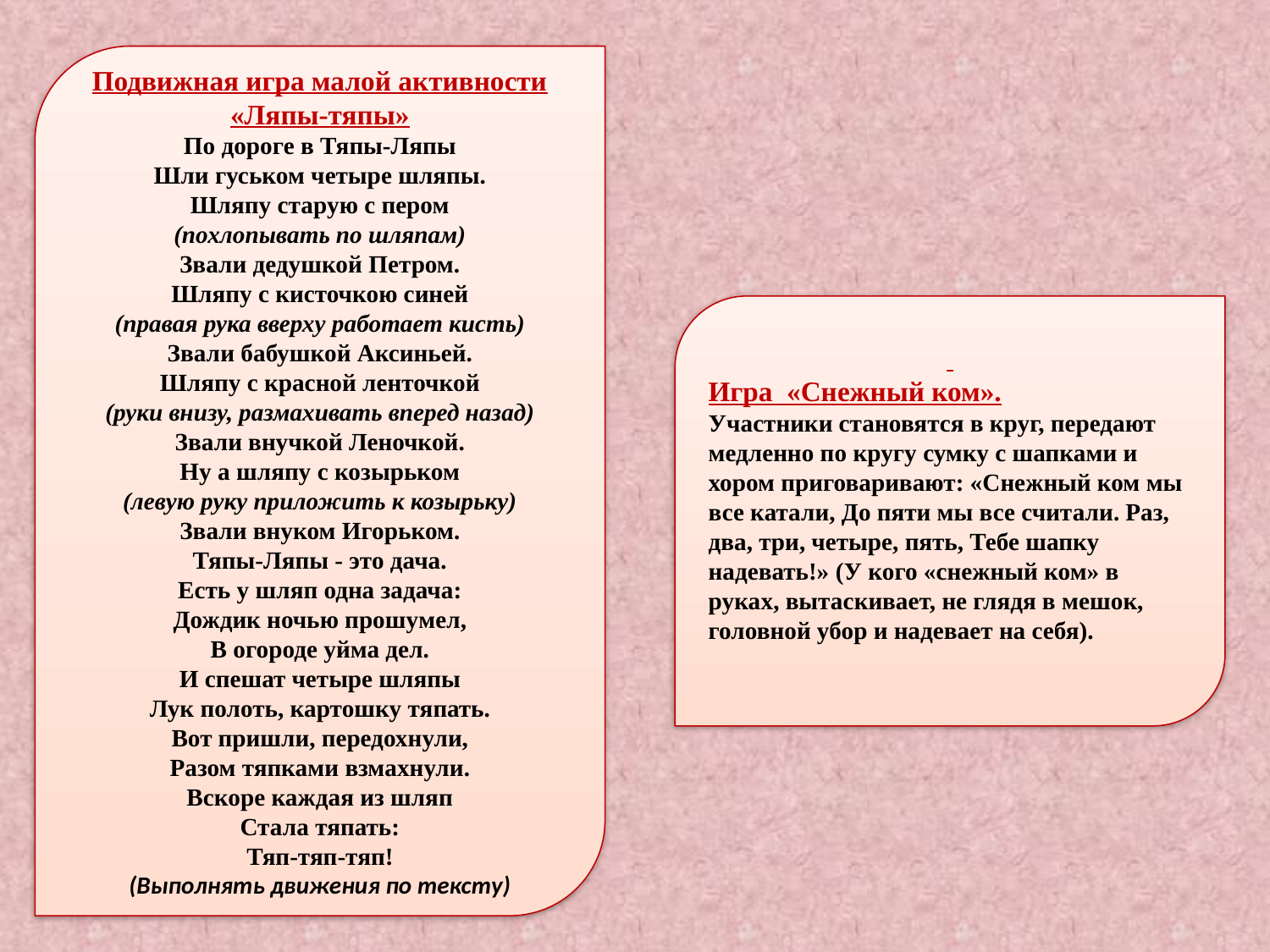

Подвижная игра малой активности
«Ляпы-тяпы»
По дороге в Тяпы-Ляпы
Шли гуськом четыре шляпы.
Шляпу старую с пером
(похлопывать по шляпам)
Звали дедушкой Петром.
Шляпу с кисточкою синей
(правая рука вверху работает кисть)
Звали бабушкой Аксиньей.
Шляпу с красной ленточкой
(руки внизу, размахивать вперед назад)
Звали внучкой Леночкой.
Ну а шляпу с козырьком
(левую руку приложить к козырьку)
Звали внуком Игорьком.
Тяпы-Ляпы - это дача.
Есть у шляп одна задача:
Дождик ночью прошyмел,
В огороде уйма дел.
И спешат четыре шляпы
Лук полоть, картошку тяпать.
Вот пришли, передохнули,
Разом тяпками взмахнули.
Вскоре каждая из шляп
Стала тяпать:
Тяп-тяп-тяп!
(Выполнять движения по тексту)

Игра  «Снежный ком».
Участники становятся в круг, передают медленно по кругу сумку с шапками и хором приговаривают: «Снежный ком мы все катали, До пяти мы все считали. Раз, два, три, четыре, пять, Тебе шапку надевать!» (У кого «снежный ком» в руках, вытаскивает, не глядя в мешок, головной убор и надевает на себя).